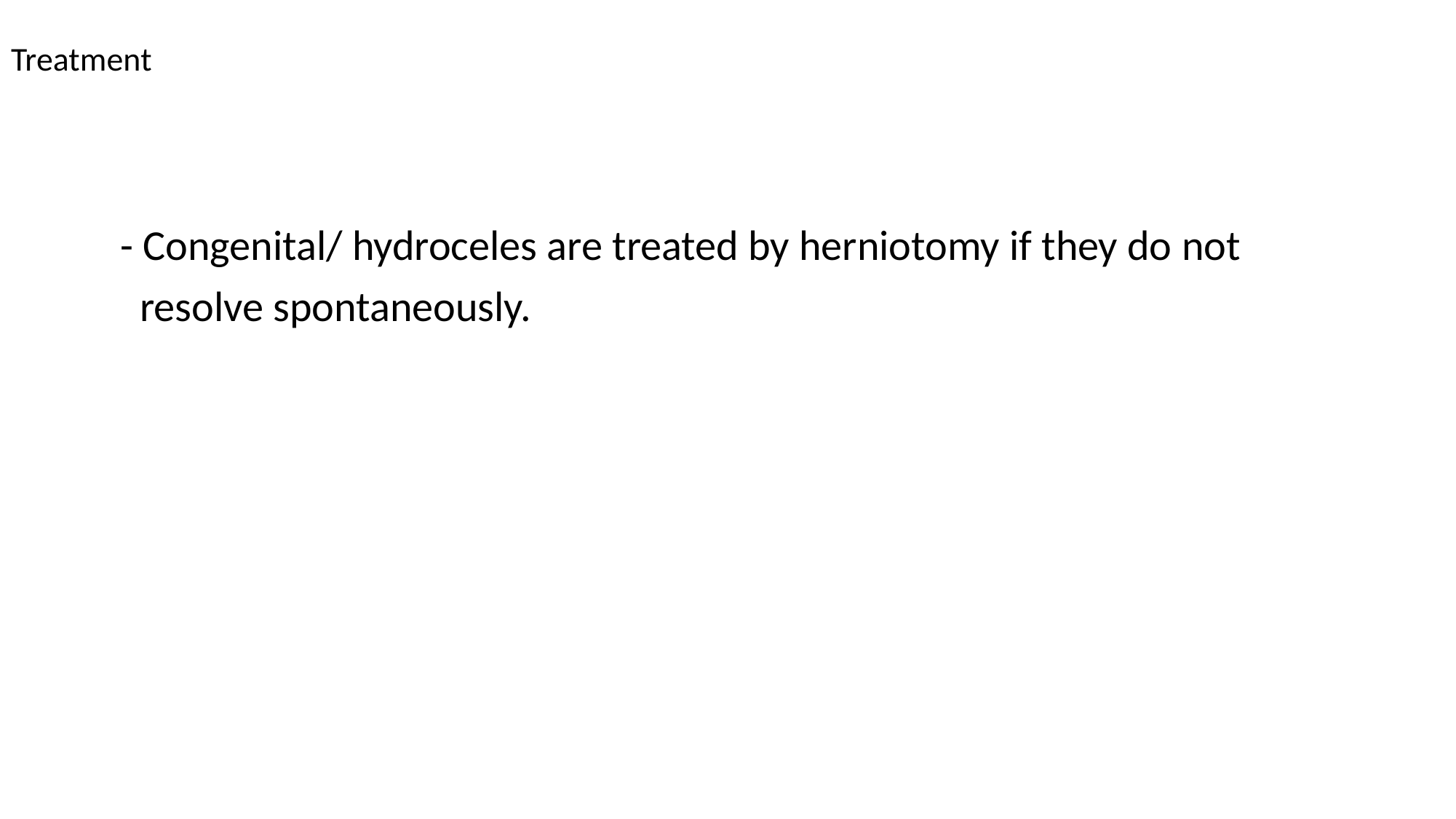

# Treatment
 - Congenital/ hydroceles are treated by herniotomy if they do not
   resolve spontaneously.